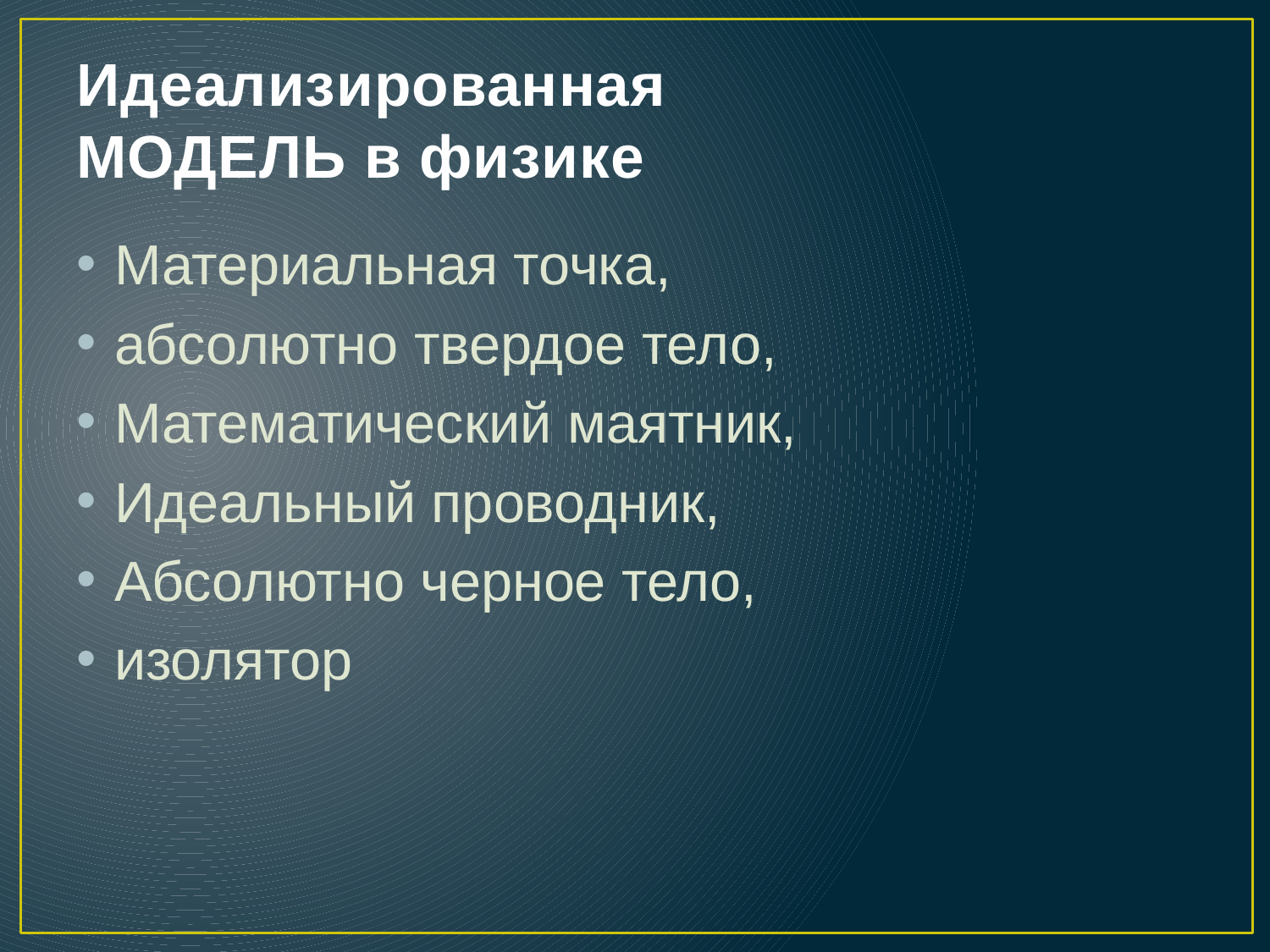

# Идеализированная МОДЕЛЬ в физике
Материальная точка,
абсолютно твердое тело,
Математический маятник,
Идеальный проводник,
Абсолютно черное тело,
изолятор